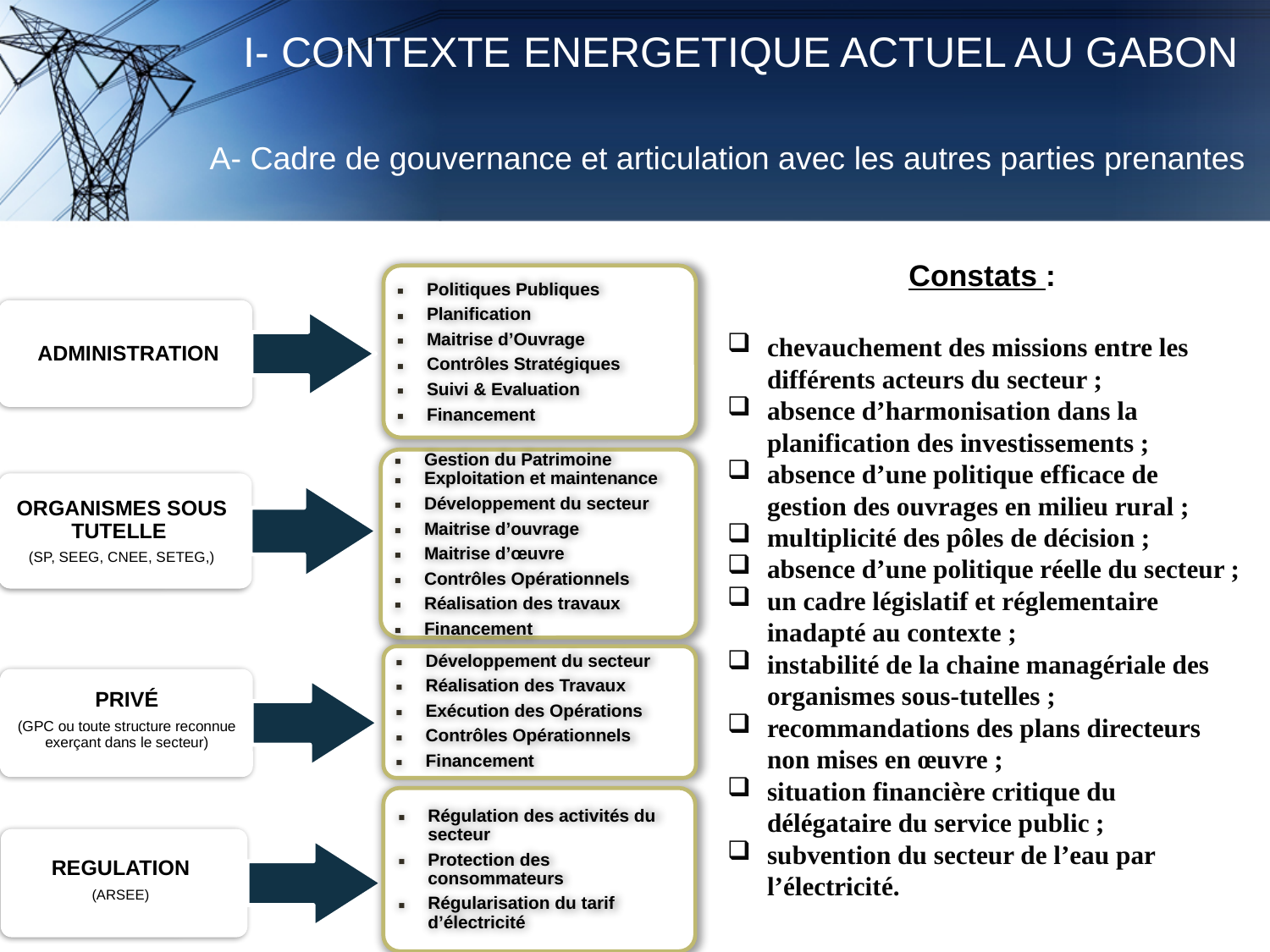

I- CONTEXTE ENERGETIQUE ACTUEL AU GABON
# A- Cadre de gouvernance et articulation avec les autres parties prenantes
Constats :
chevauchement des missions entre les différents acteurs du secteur ;
absence d’harmonisation dans la planification des investissements ;
absence d’une politique efficace de gestion des ouvrages en milieu rural ;
multiplicité des pôles de décision ;
absence d’une politique réelle du secteur ;
un cadre législatif et réglementaire inadapté au contexte ;
instabilité de la chaine managériale des organismes sous-tutelles ;
recommandations des plans directeurs non mises en œuvre ;
situation financière critique du délégataire du service public ;
subvention du secteur de l’eau par l’électricité.

Politiques Publiques
Planification
Maitrise d’Ouvrage
Contrôles Stratégiques
Suivi & Evaluation
Financement

ADMINISTRATION

Gestion du Patrimoine
Exploitation et maintenance
Développement du secteur
Maitrise d’ouvrage
Maitrise d’œuvre
Contrôles Opérationnels
Réalisation des travaux
Financement

ORGANISMES SOUS TUTELLE
(SP, SEEG, CNEE, SETEG,)

Développement du secteur
Réalisation des Travaux
Exécution des Opérations
Contrôles Opérationnels
Financement

PRIVÉ
(GPC ou toute structure reconnue exerçant dans le secteur)

Régulation des activités du secteur
Protection des consommateurs
Régularisation du tarif d’électricité

REGULATION
(ARSEE)